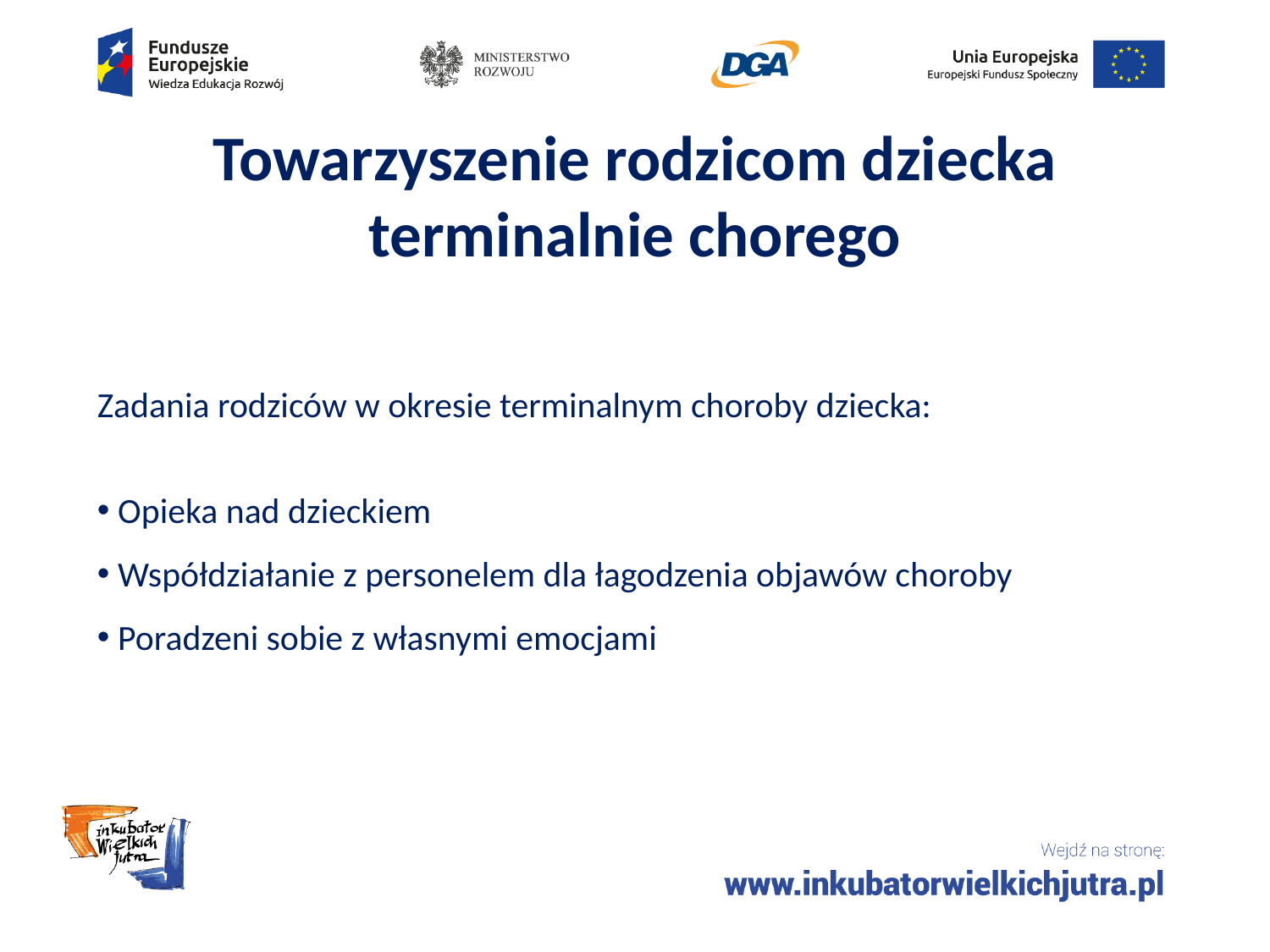

# Towarzyszenie rodzicom dziecka terminalnie chorego
Zadania rodziców w okresie terminalnym choroby dziecka:

 Opieka nad dzieckiem
 Współdziałanie z personelem dla łagodzenia objawów choroby
 Poradzeni sobie z własnymi emocjami